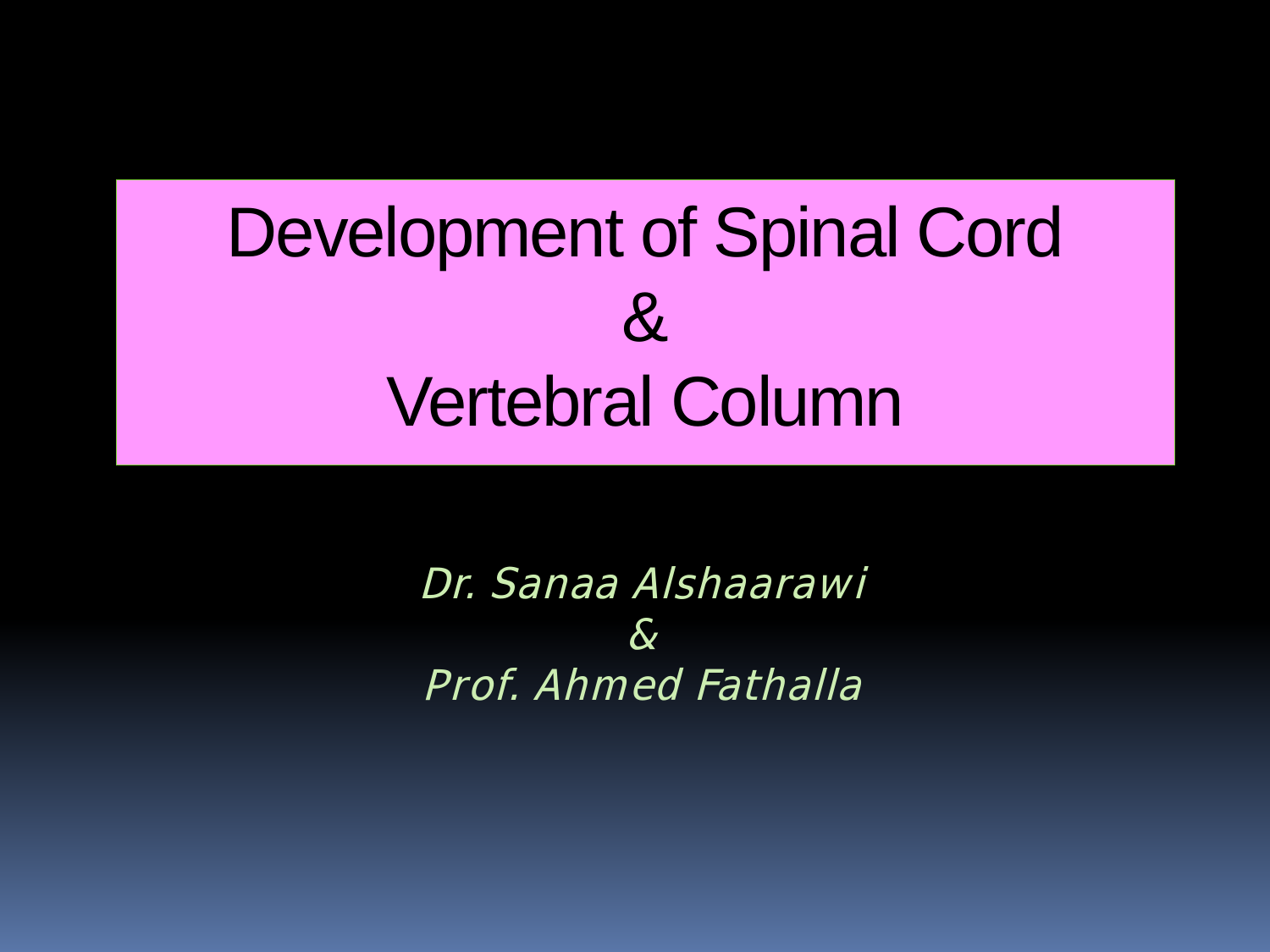

# Development of Spinal Cord & Vertebral Column
Dr. Sanaa Alshaarawi
&
Prof. Ahmed Fathalla